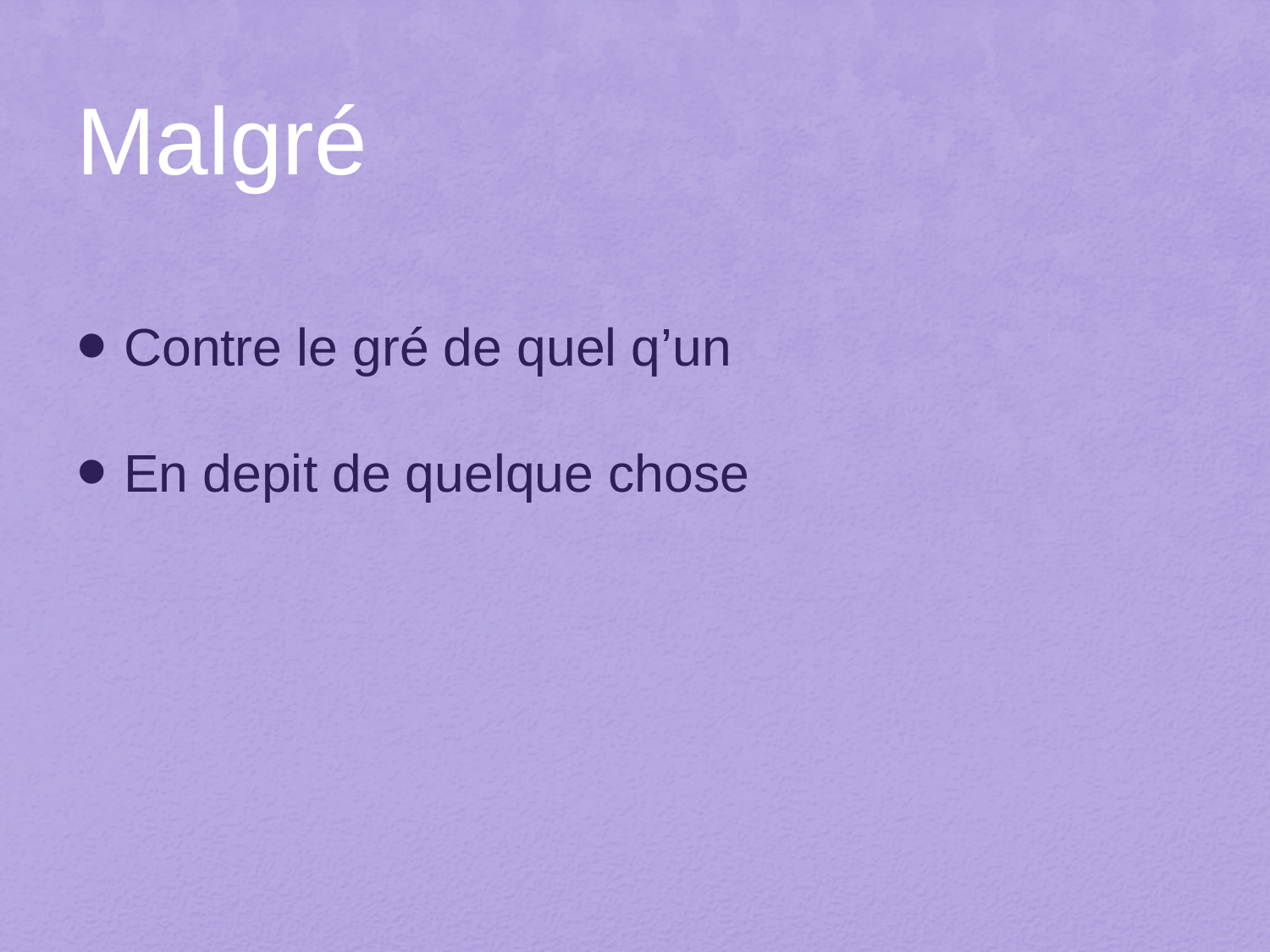

# Malgré

Contre le gré de quel q’un
En depit de quelque chose